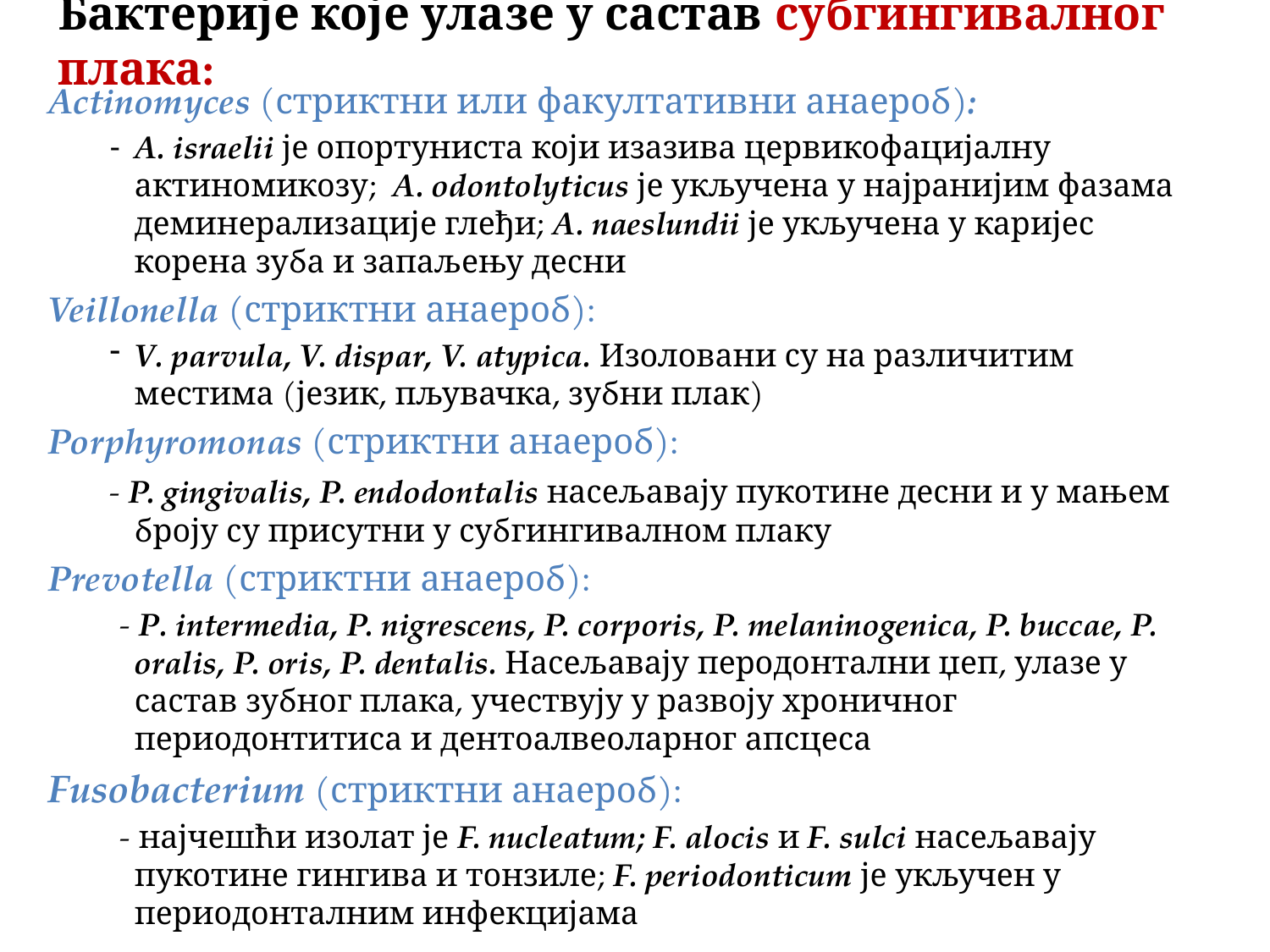

# Бактерије које улазе у састав субгингивалног плака:
Actinomyces (стриктни или факултативни анаероб):
A. israelii је опортуниста који изазива цервикофацијалну актиномикозу;  A. odontolyticus је укључена у најранијим фазама деминерализације глеђи; A. naeslundii је укључена у каријес корена зуба и запаљењу десни
Veillonella (стриктни анаероб):
V. parvula, V. dispar, V. atypica. Изоловани су на различитим местима (језик, пљувачка, зубни плак)
Porphyromonas (стриктни анаероб):
       - P. gingivalis, P. endodontalis насељавају пукотине десни и у мањем броју су присутни у субгингивалном плаку
Prevotella (стриктни анаероб):
         - P. intermedia, P. nigrescens, P. corporis, P. melaninogenica, P. buccae, P. oralis, P. oris, P. dentalis. Насељавају перодонтални џеп, улазе у састав зубног плака, учествују у развоју хроничног периодонтитиса и дентоалвеоларног апсцеса
Fusobacterium (стриктни анаероб):
         - најчешћи изолат је F. nucleatum; F. alocis и F. sulci насељавају пукотине гингива и тонзиле; F. periodonticum је укључен у периодонталним инфекцијама